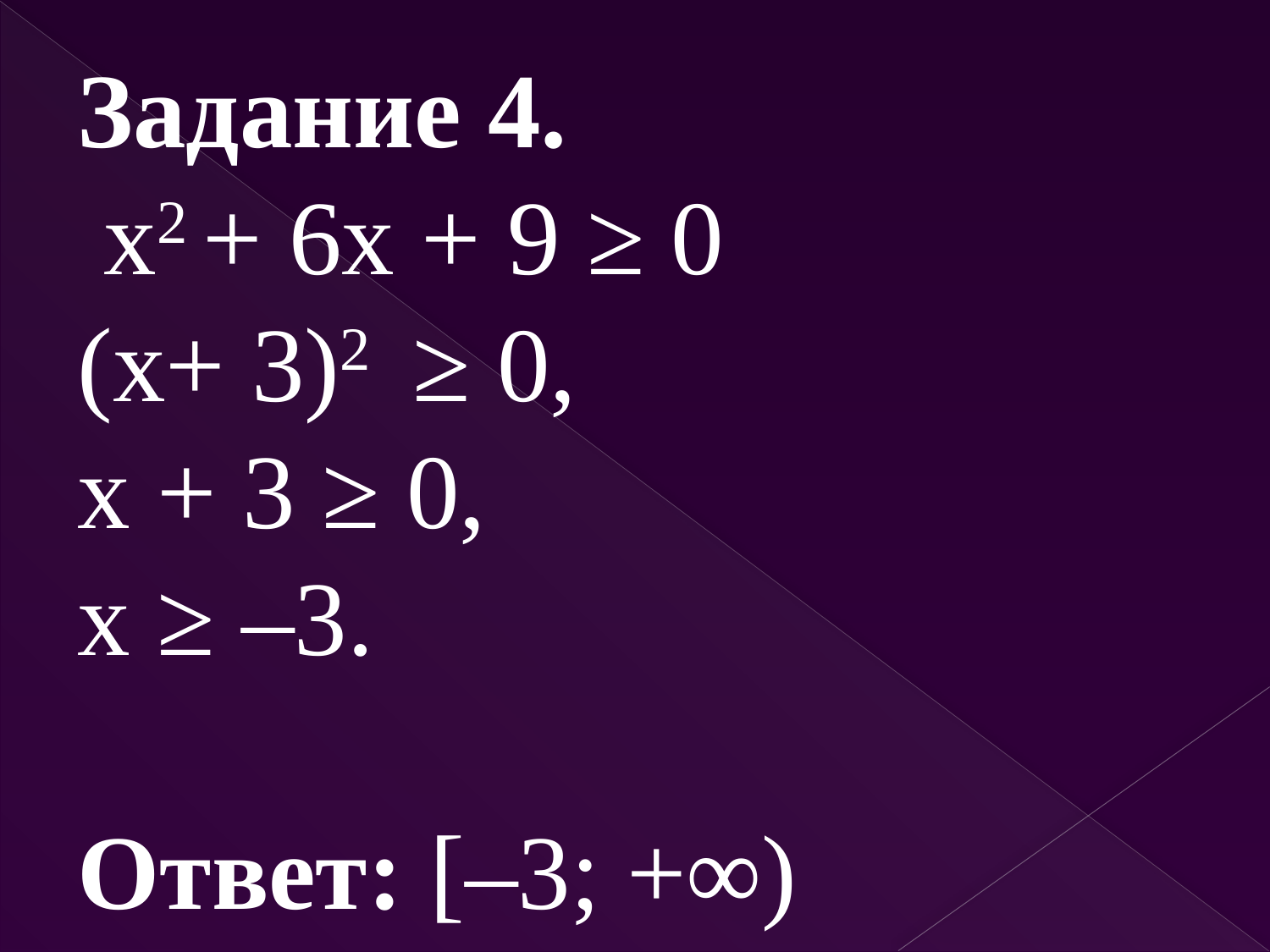

Задание 4.
 х2 + 6x + 9 ≥ 0
(х+ 3)2  ≥ 0,
х + 3 ≥ 0,
х ≥ –3.

Ответ: [–3; +∞)